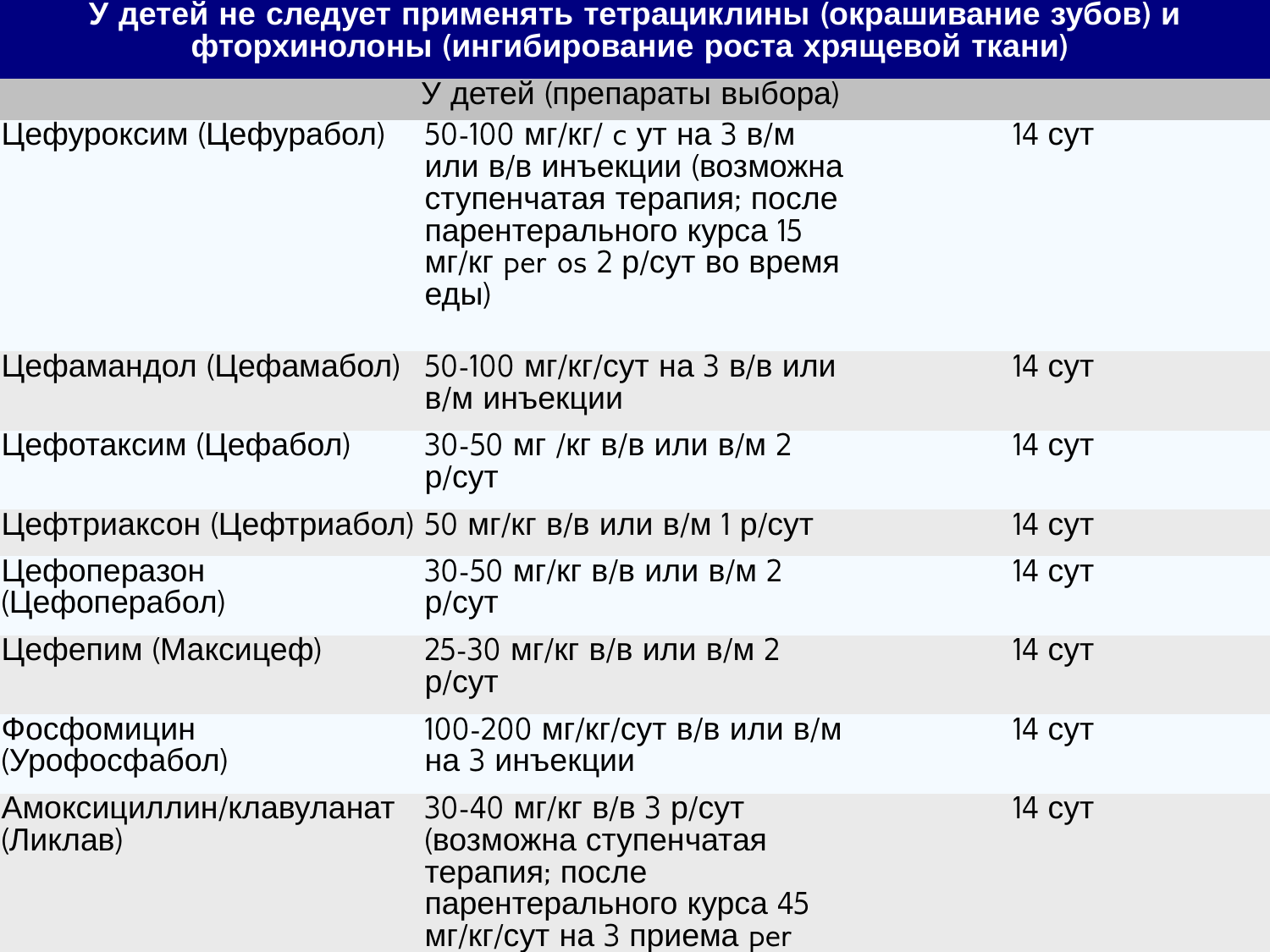

| У детей не следует применять тетрациклины (окрашивание зубов) и фторхинолоны (ингибирование роста хрящевой ткани) |  |  |
| --- | --- | --- |
| У детей (препараты выбора) |  |  |
| Цефуроксим (Цефурабол) | 50-100 мг/кг/ c ут на 3 в/м или в/в инъекции (возможна ступенчатая терапия; после парентерального курса 15 мг/кг per os 2 р/сут во время еды) | 14 сут |
| Цефамандол (Цефамабол) | 50-100 мг/кг/сут на 3 в/в или в/м инъекции | 14 сут |
| Цефотаксим (Цефабол) | 30-50 мг /кг в/в или в/м 2 р/сут | 14 сут |
| Цефтриаксон (Цефтриабол) | 50 мг/кг в/в или в/м 1 р/сут | 14 сут |
| Цефоперазон (Цефоперабол) | 30-50 мг/кг в/в или в/м 2 р/сут | 14 сут |
| Цефепим (Максицеф) | 25-30 мг/кг в/в или в/м 2 р/сут | 14 сут |
| Фосфомицин (Урофосфабол) | 100-200 мг/кг/сут в/в или в/м на 3 инъекции | 14 сут |
| Амоксициллин/клавуланат (Ликлав) | 30-40 мг/кг в/в 3 р/сут (возможна ступенчатая терапия; после парентерального курса 45 мг/кг/сут на 3 приема per os ) | 14 сут |
|  |  |  |